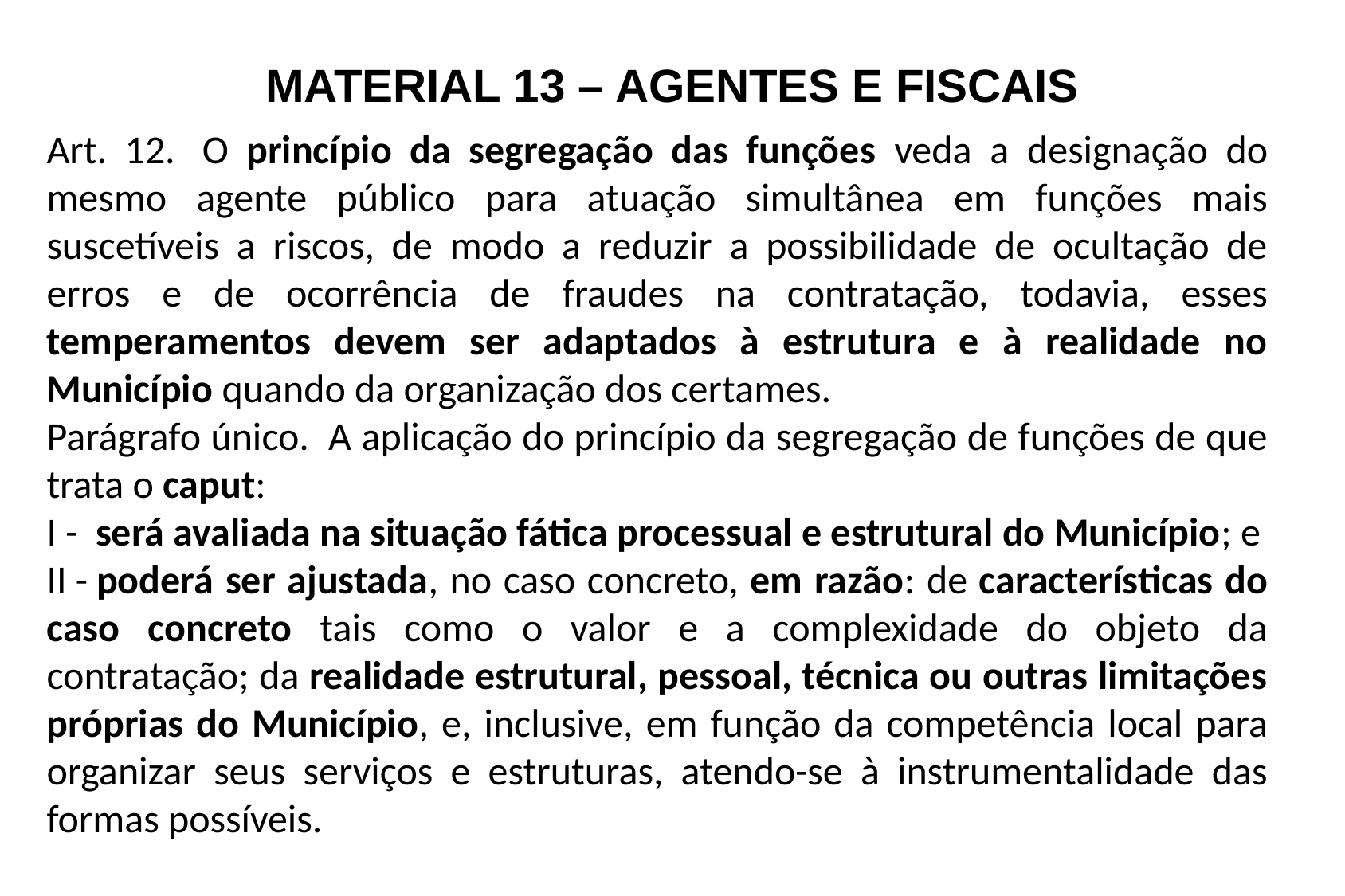

MATERIAL 13 – AGENTES E FISCAIS
Art. 12.  O princípio da segregação das funções veda a designação do mesmo agente público para atuação simultânea em funções mais suscetíveis a riscos, de modo a reduzir a possibilidade de ocultação de erros e de ocorrência de fraudes na contratação, todavia, esses temperamentos devem ser adaptados à estrutura e à realidade no Município quando da organização dos certames.
Parágrafo único.  A aplicação do princípio da segregação de funções de que trata o caput:
I -  será avaliada na situação fática processual e estrutural do Município; e
II - poderá ser ajustada, no caso concreto, em razão: de características do caso concreto tais como o valor e a complexidade do objeto da contratação; da realidade estrutural, pessoal, técnica ou outras limitações próprias do Município, e, inclusive, em função da competência local para organizar seus serviços e estruturas, atendo-se à instrumentalidade das formas possíveis.